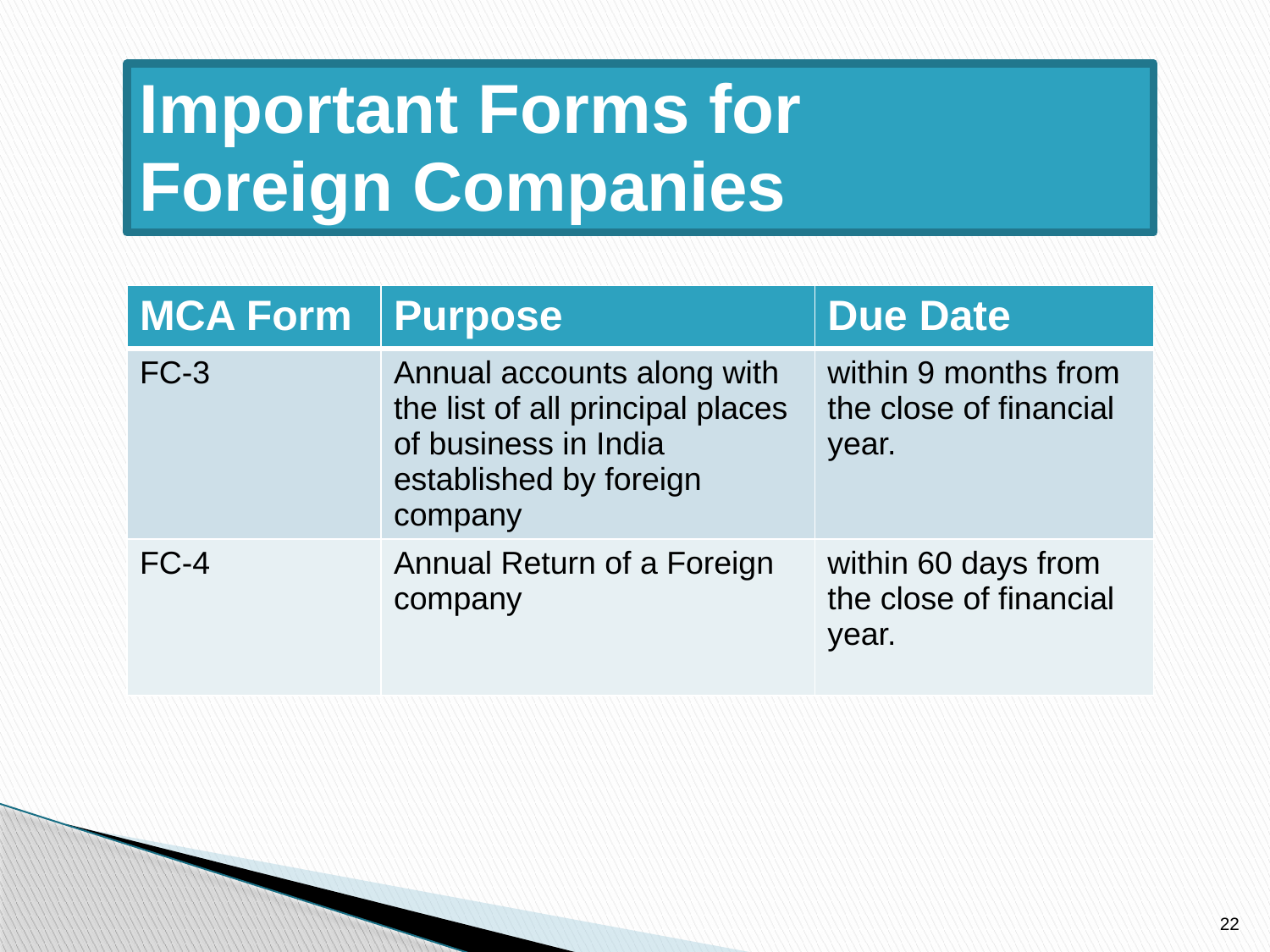

# Important Forms for Foreign Companies
| MCA Form | Purpose | Due Date |
| --- | --- | --- |
| FC-3 | Annual accounts along with the list of all principal places of business in India established by foreign company | within 9 months from the close of financial year. |
| FC-4 | Annual Return of a Foreign company | within 60 days from the close of financial year. |
22